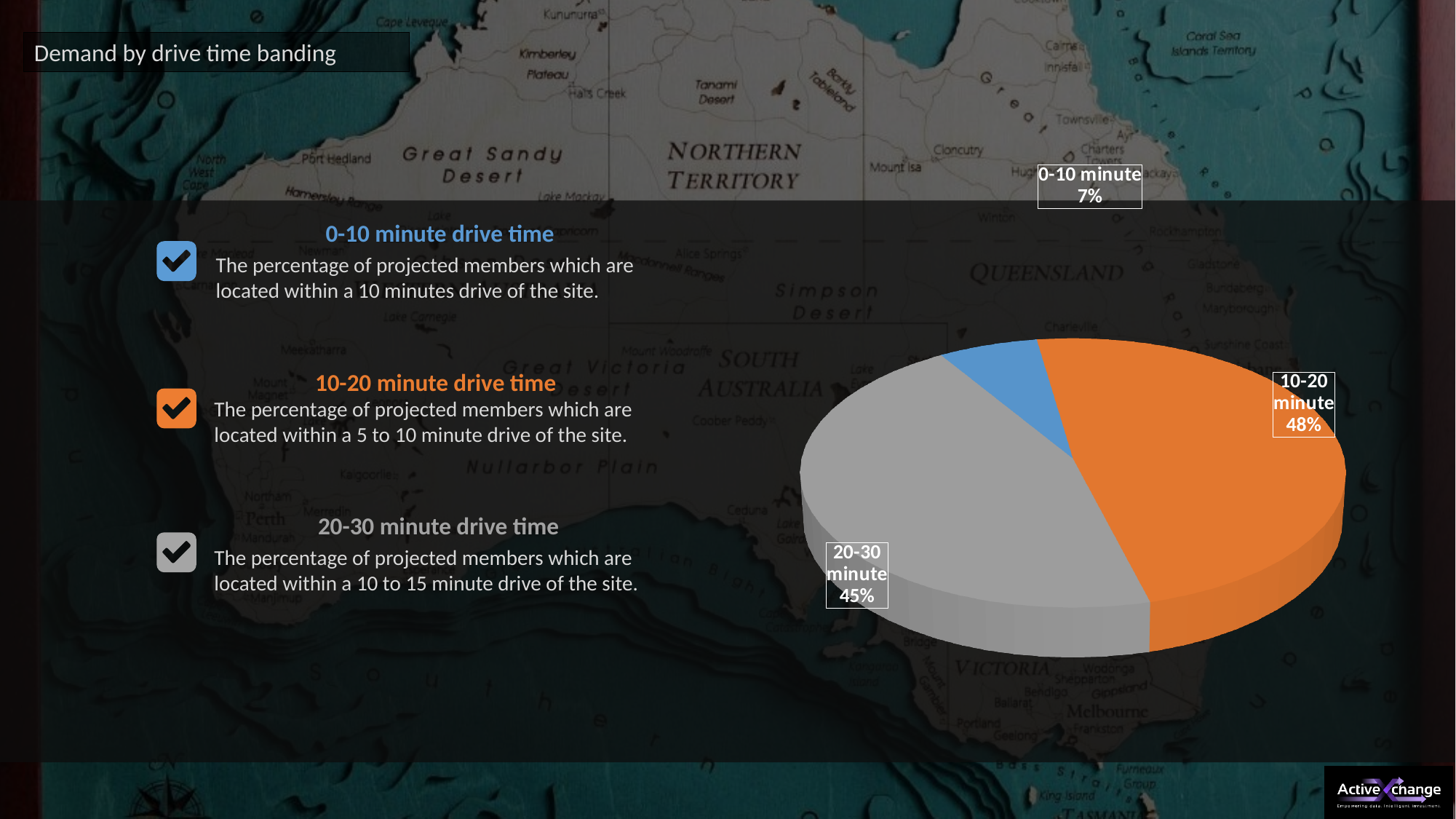

Demand by drive time banding

[unsupported chart]

0-10 minute drive time
The percentage of projected members which are located within a 10 minutes drive of the site.

10-20 minute drive time
The percentage of projected members which are located within a 5 to 10 minute drive of the site.

20-30 minute drive time
The percentage of projected members which are located within a 10 to 15 minute drive of the site.